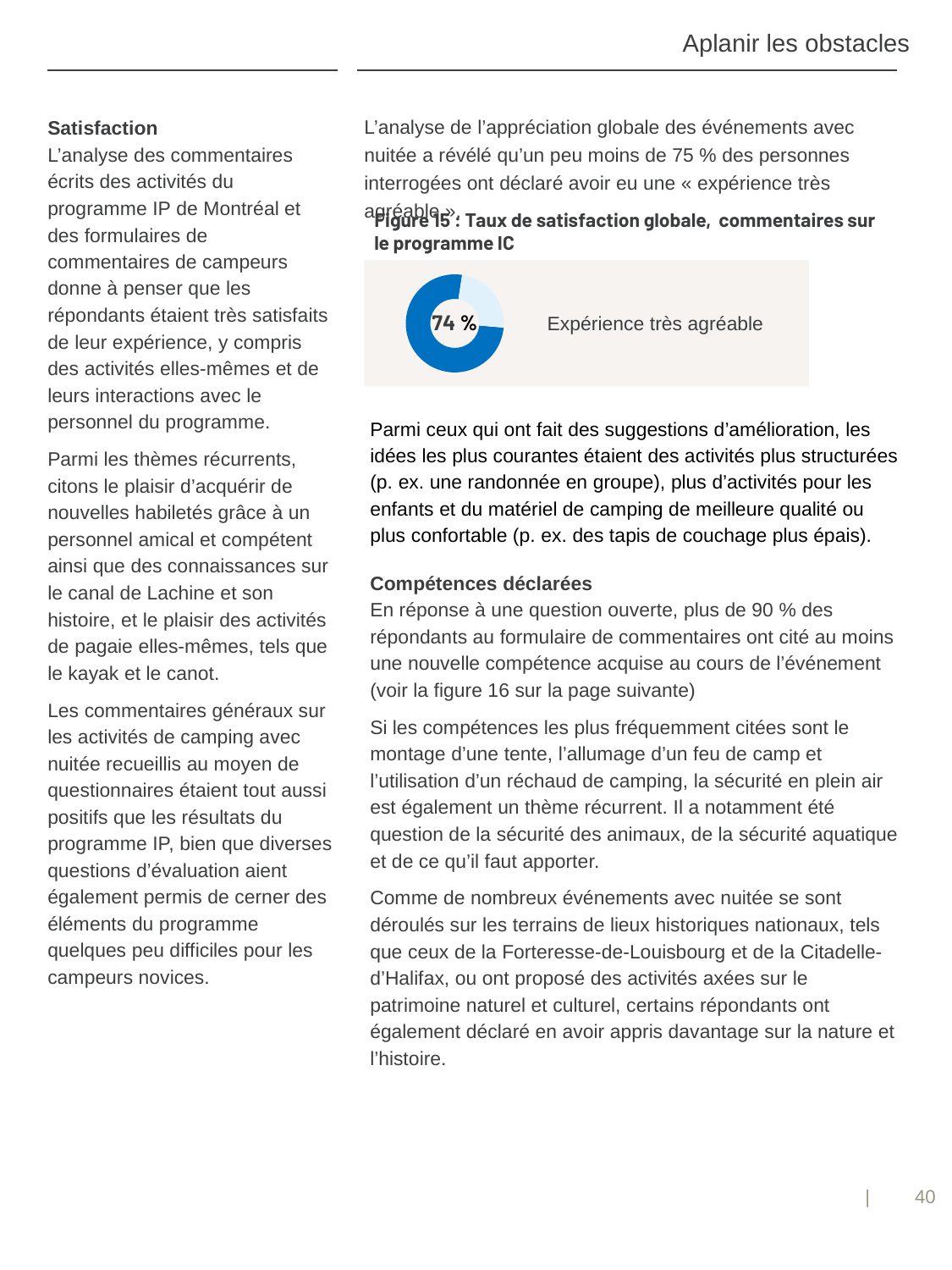

# Aplanir les obstacles
Satisfaction
L’analyse des commentaires écrits des activités du programme IP de Montréal et des formulaires de commentaires de campeurs donne à penser que les répondants étaient très satisfaits de leur expérience, y compris des activités elles-mêmes et de leurs interactions avec le personnel du programme.
Parmi les thèmes récurrents, citons le plaisir d’acquérir de nouvelles habiletés grâce à un personnel amical et compétent ainsi que des connaissances sur le canal de Lachine et son histoire, et le plaisir des activités de pagaie elles-mêmes, tels que le kayak et le canot.
Les commentaires généraux sur les activités de camping avec nuitée recueillis au moyen de questionnaires étaient tout aussi positifs que les résultats du programme IP, bien que diverses questions d’évaluation aient également permis de cerner des éléments du programme quelques peu difficiles pour les campeurs novices.
L’analyse de l’appréciation globale des événements avec nuitée a révélé qu’un peu moins de 75 % des personnes interrogées ont déclaré avoir eu une « expérience très agréable ».
Figure 15 : Taux de satisfaction globale,  commentaires sur le programme IC

### Chart

| Category |  |
|---|---|
| Very Enjoyable | 0.76 |
| Other | 0.24 |
Expérience très agréable
74 %

Parmi ceux qui ont fait des suggestions d’amélioration, les idées les plus courantes étaient des activités plus structurées (p. ex. une randonnée en groupe), plus d’activités pour les enfants et du matériel de camping de meilleure qualité ou plus confortable (p. ex. des tapis de couchage plus épais).
Compétences déclarées
En réponse à une question ouverte, plus de 90 % des répondants au formulaire de commentaires ont cité au moins une nouvelle compétence acquise au cours de l’événement (voir la figure 16 sur la page suivante)
Si les compétences les plus fréquemment citées sont le montage d’une tente, l’allumage d’un feu de camp et l’utilisation d’un réchaud de camping, la sécurité en plein air est également un thème récurrent. Il a notamment été question de la sécurité des animaux, de la sécurité aquatique et de ce qu’il faut apporter.
Comme de nombreux événements avec nuitée se sont déroulés sur les terrains de lieux historiques nationaux, tels que ceux de la Forteresse-de-Louisbourg et de la Citadelle-d’Halifax, ou ont proposé des activités axées sur le patrimoine naturel et culturel, certains répondants ont également déclaré en avoir appris davantage sur la nature et l’histoire.